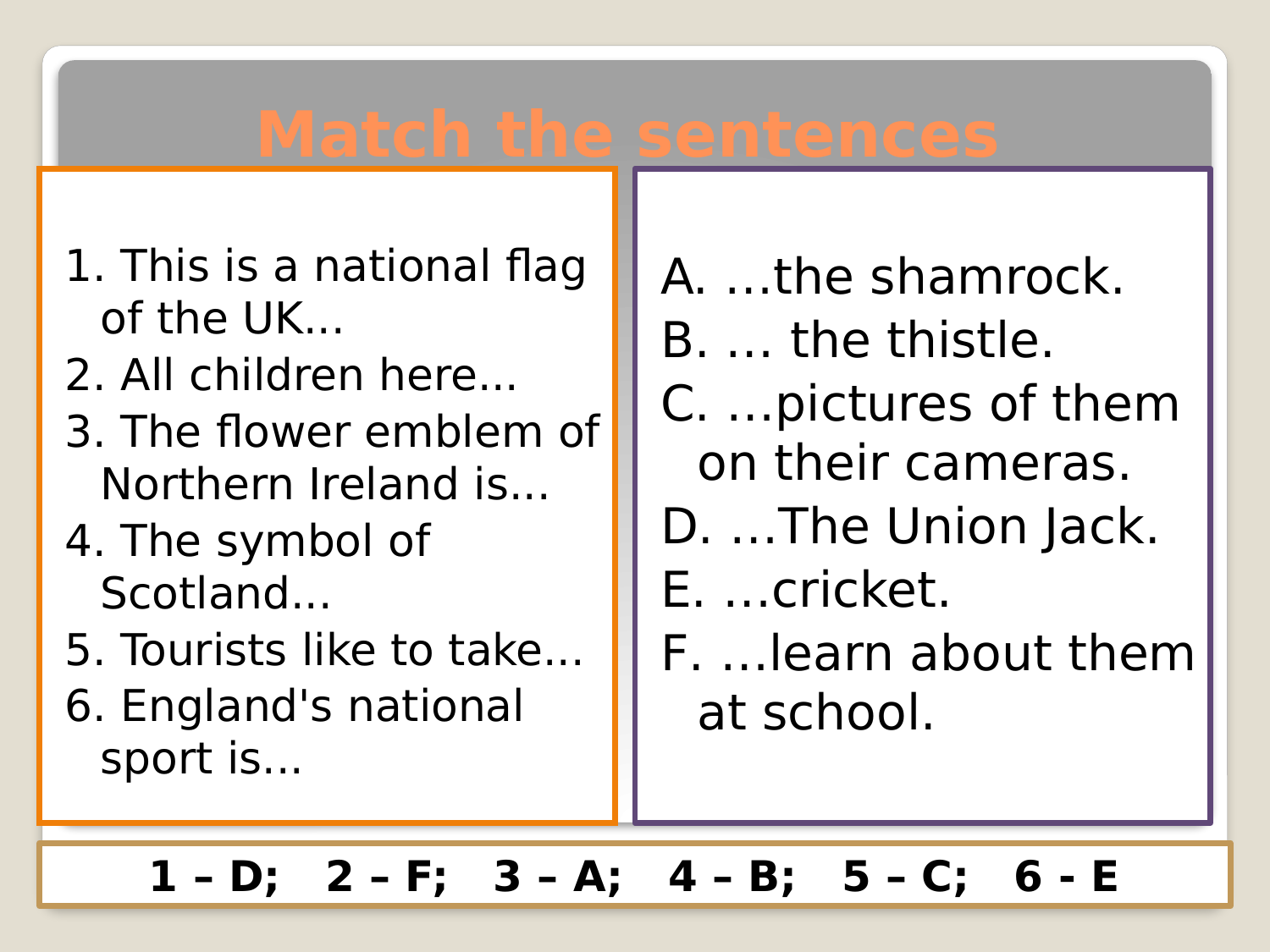

# Match the sentences

1. This is a national flag of the UK...
2. All children here...
3. The flower emblem of Northern Ireland is...
4. The symbol of Scotland...
5. Tourists like to take...
6. England's national sport is...

A. …the shamrock.
B. … the thistle.
C. …pictures of them on their cameras.
D. …The Union Jack.
E. …cricket.
F. …learn about them at school.

1 – D;   2 – F;   3 – A;   4 – B;   5 – C;   6 - E